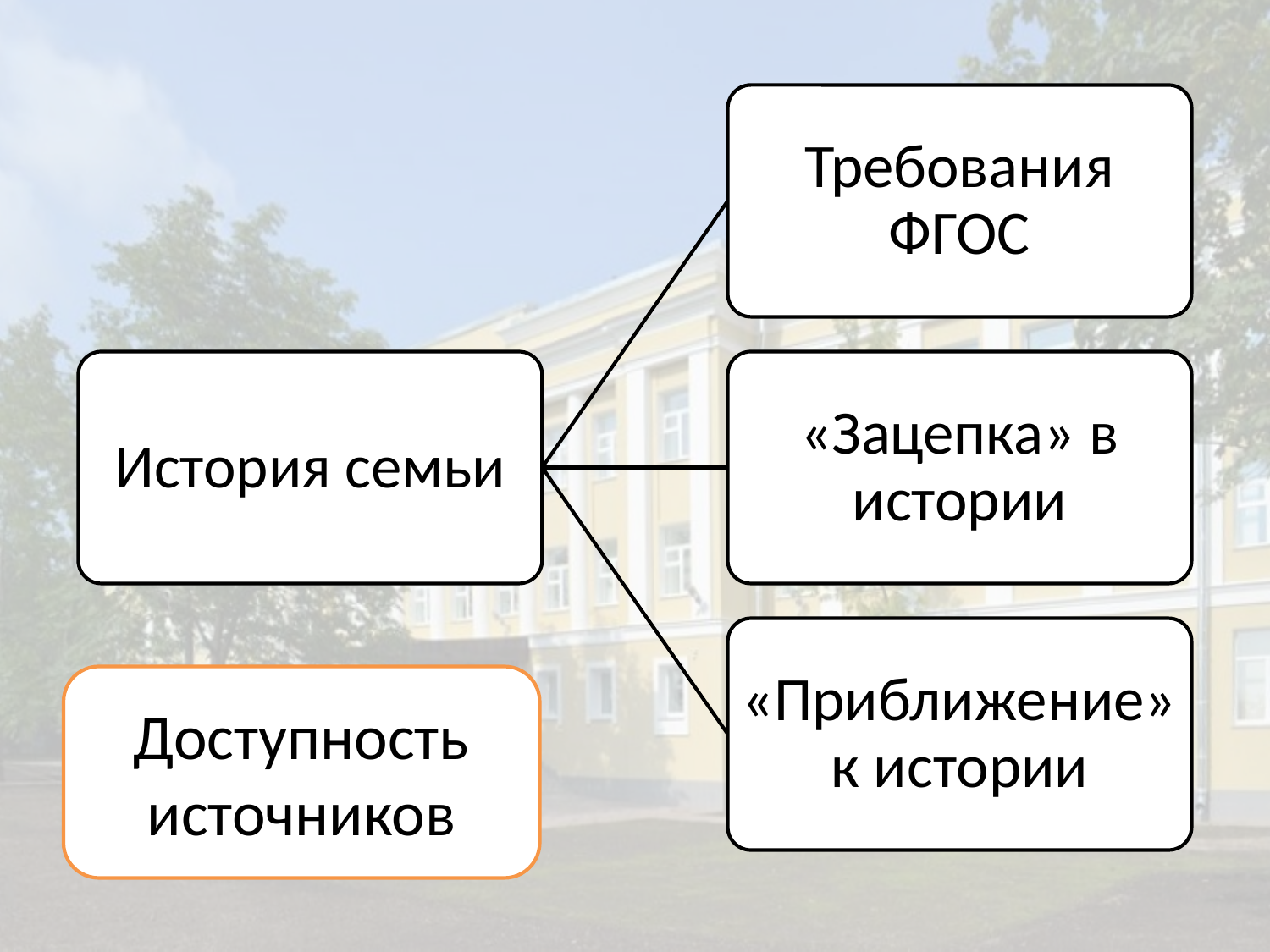

История семьи

Требования ФГОС

«Зацепка» в истории

«Приближение» к истории
Доступность источников